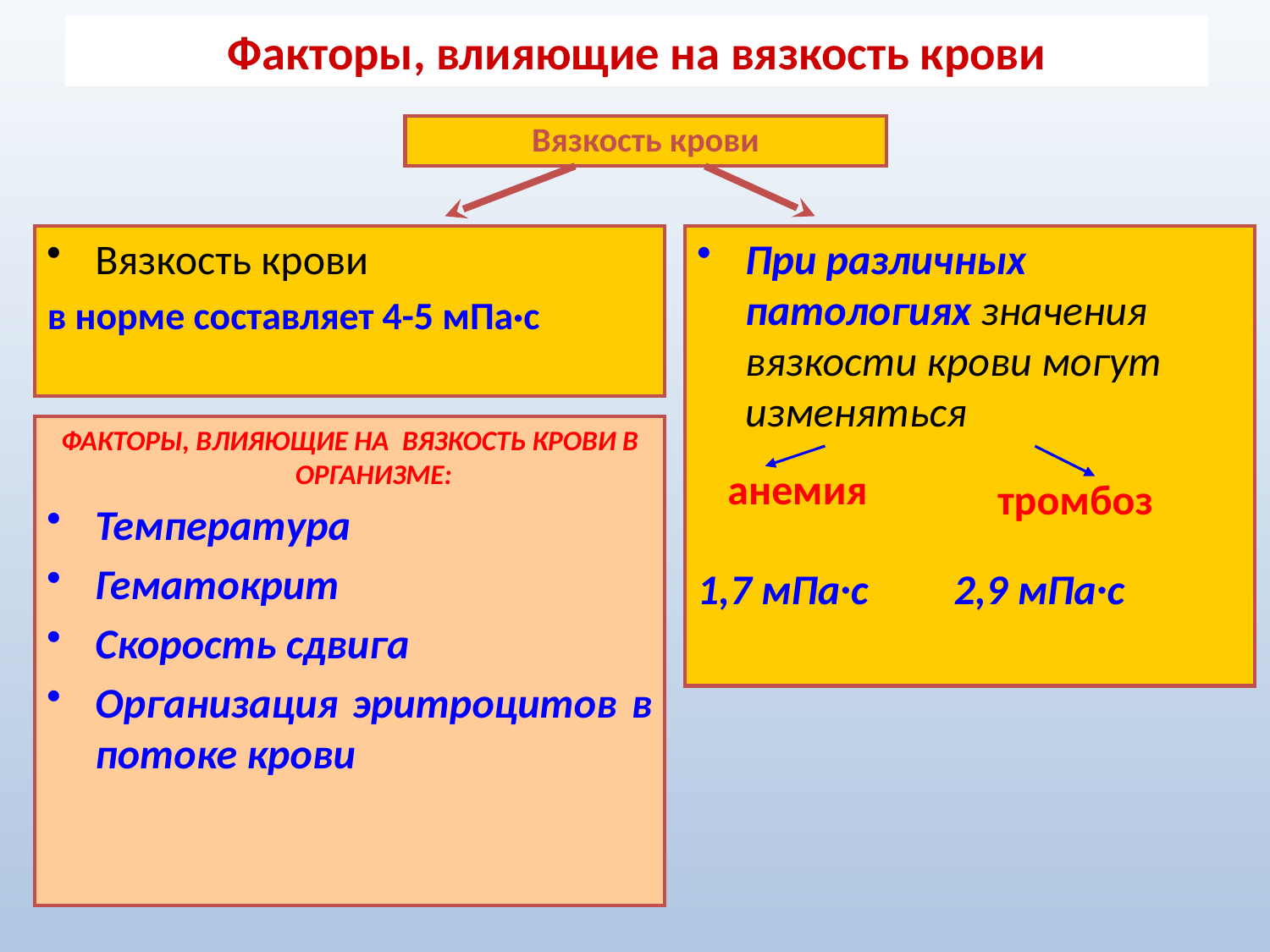

# Факторы, влияющие на вязкость крови
Вязкость крови

Вязкость крови
в норме составляет 4-5 мПа·с
При различных патологиях значения вязкости крови могут изменяться

1,7 мПа·с         2,9 мПа·с

ФАКТОРЫ, ВЛИЯЮЩИЕ НА  ВЯЗКОСТЬ КРОВИ В ОРГАНИЗМЕ:
Температура
Гематокрит
Скорость сдвига
Организация эритроцитов в потоке крови

анемия
тромбоз